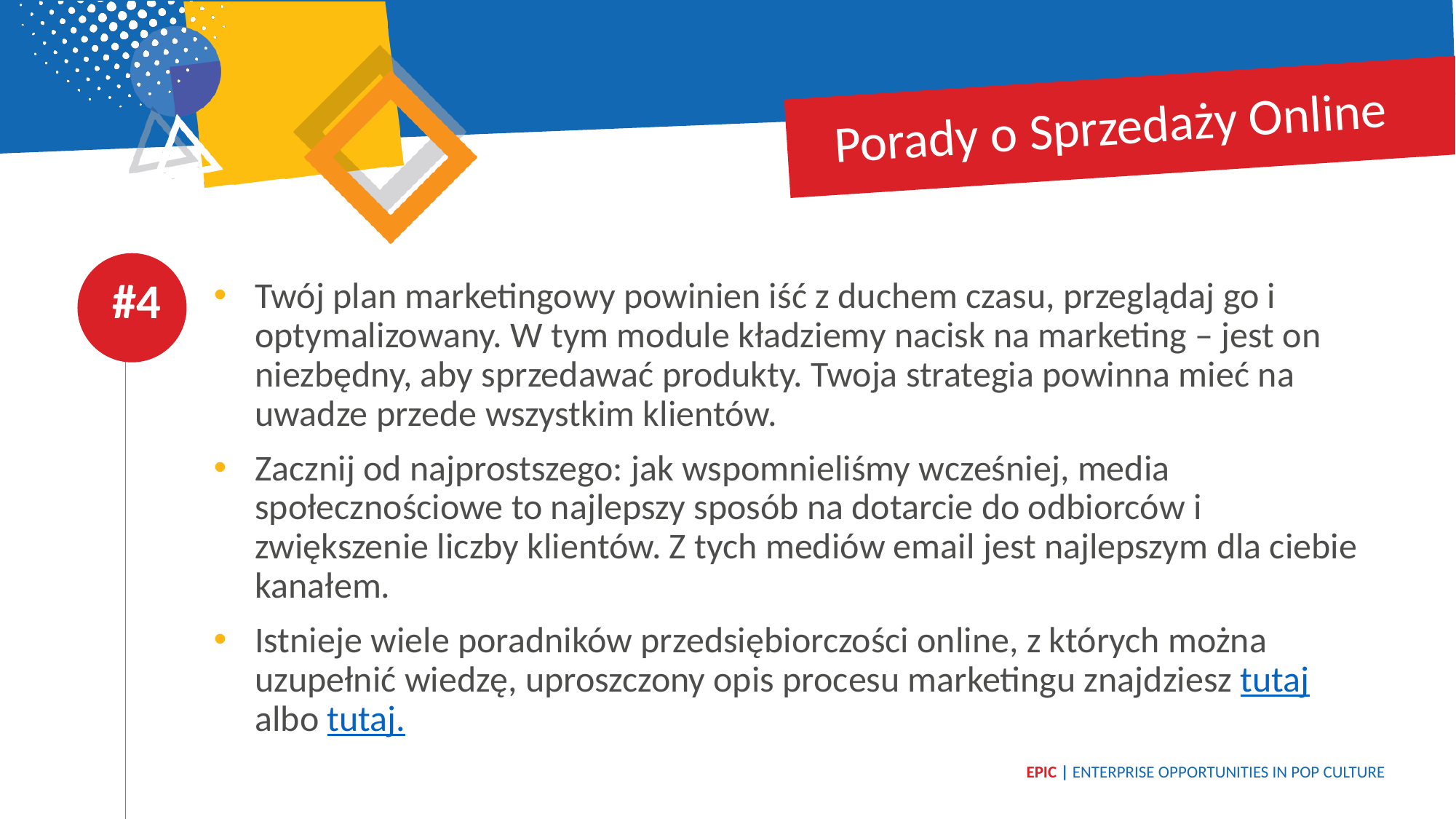

Porady o Sprzedaży Online

#4
Twój plan marketingowy powinien iść z duchem czasu, przeglądaj go i optymalizowany. W tym module kładziemy nacisk na marketing – jest on niezbędny, aby sprzedawać produkty. Twoja strategia powinna mieć na uwadze przede wszystkim klientów.
Zacznij od najprostszego: jak wspomnieliśmy wcześniej, media społecznościowe to najlepszy sposób na dotarcie do odbiorców i zwiększenie liczby klientów. Z tych mediów email jest najlepszym dla ciebie kanałem.
Istnieje wiele poradników przedsiębiorczości online, z których można uzupełnić wiedzę, uproszczony opis procesu marketingu znajdziesz tutaj albo tutaj.